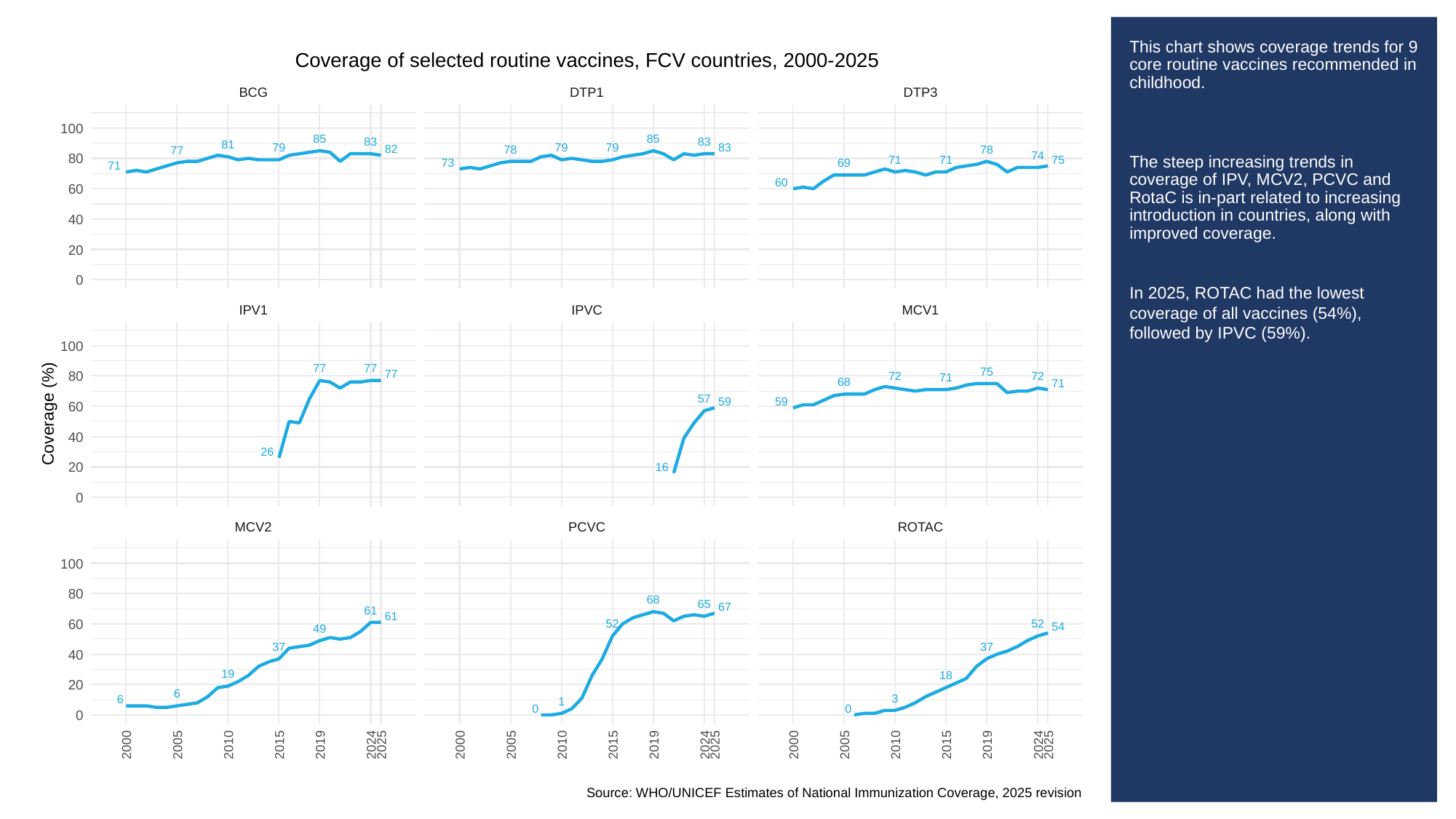

# This chart shows coverage trends for 9 core routine vaccines recommended in childhood.

The steep increasing trends in coverage of IPV, MCV2, PCVC and RotaC is in-part related to increasing introduction in countries, along with improved coverage.

In 2025, ROTAC had the lowest coverage of all vaccines (54%), followed by IPVC (59%).

Coverage of selected routine vaccines, FCV countries, 2000-2025
BCG
DTP1
DTP3

100

85
85
83
83
81
83

79
79
79
82
78
78
77

74
80
75
71
71
73

69
71

60
60

40

20

0

IPV1
IPVC
MCV1

100

77
77
75
77
80
72
72
71

68
71

57
59
59
60

Coverage (%)

40

26

20
16

0

MCV2
PCVC
ROTAC

100

80

68
65
67
61

61

60
52
52
54

49

37
37
40

19
18
20

6
3
6
1

0
0
0

2000
2005
2010
2015
2019
2024
2025
2000
2005
2010
2015
2019
2024
2025
2000
2005
2010
2015
2019
2024
2025
Source: WHO/UNICEF Estimates of National Immunization Coverage, 2025 revision